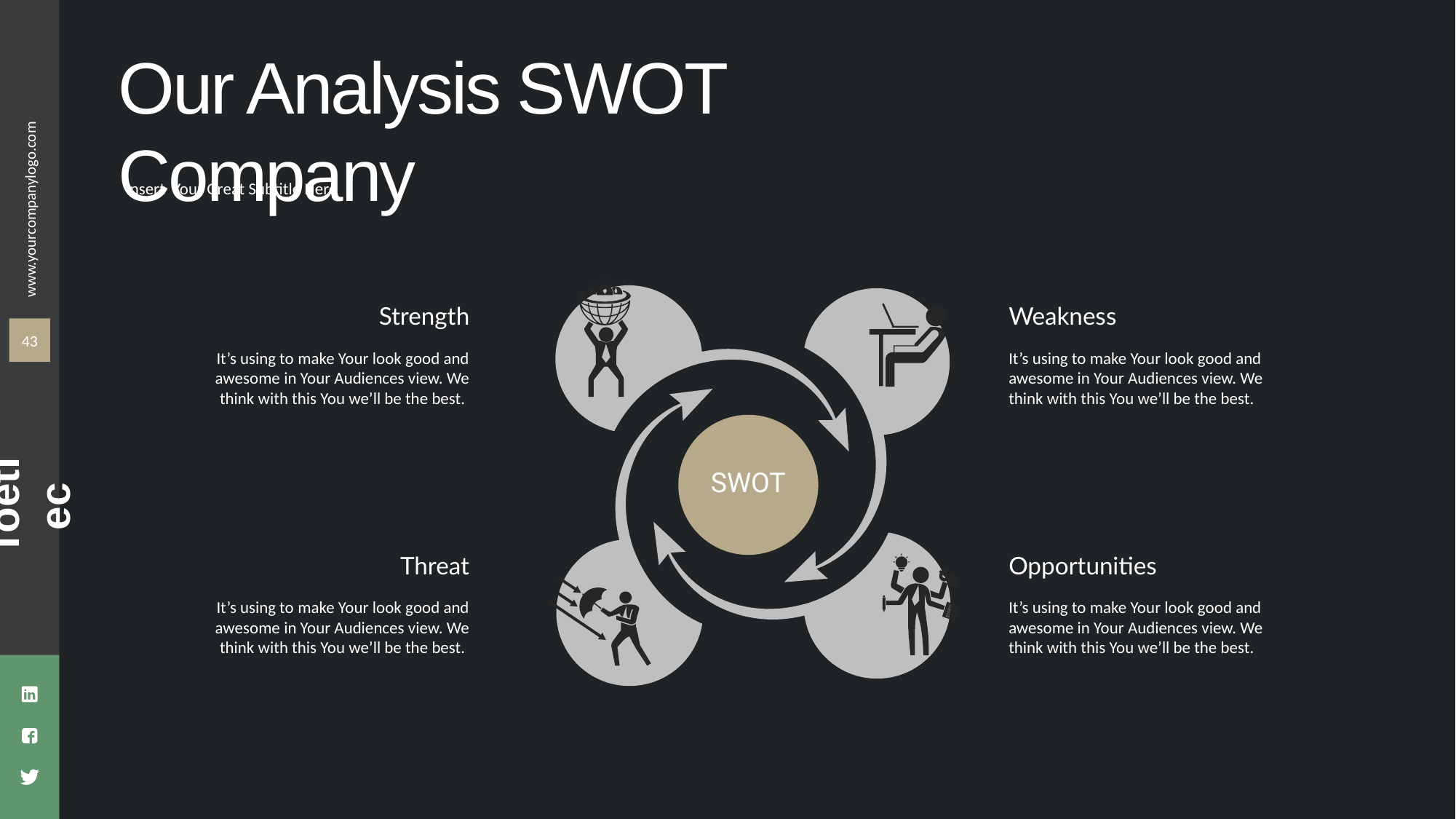

Our Analysis SWOT Company
Insert  Your Great Subtitle Here

SWOT

Strength
Weakness

43
It’s using to make Your look good and awesome in Your Audiences view. We think with this You we’ll be the best.
It’s using to make Your look good and awesome in Your Audiences view. We think with this You we’ll be the best.
Threat
Opportunities

It’s using to make Your look good and awesome in Your Audiences view. We think with this You we’ll be the best.
It’s using to make Your look good and awesome in Your Audiences view. We think with this You we’ll be the best.